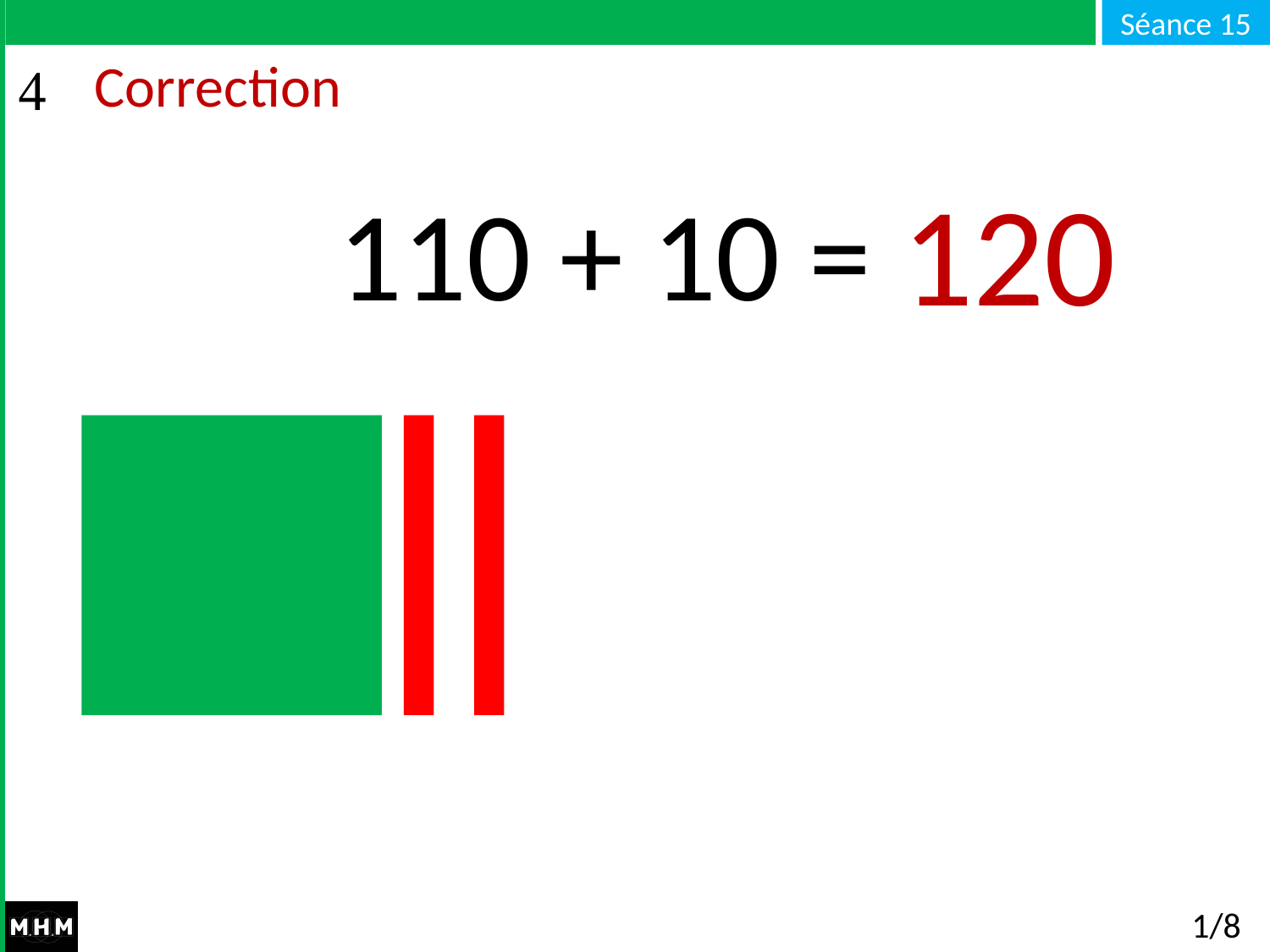

# Correction
120
110 + 10 = …

1/8